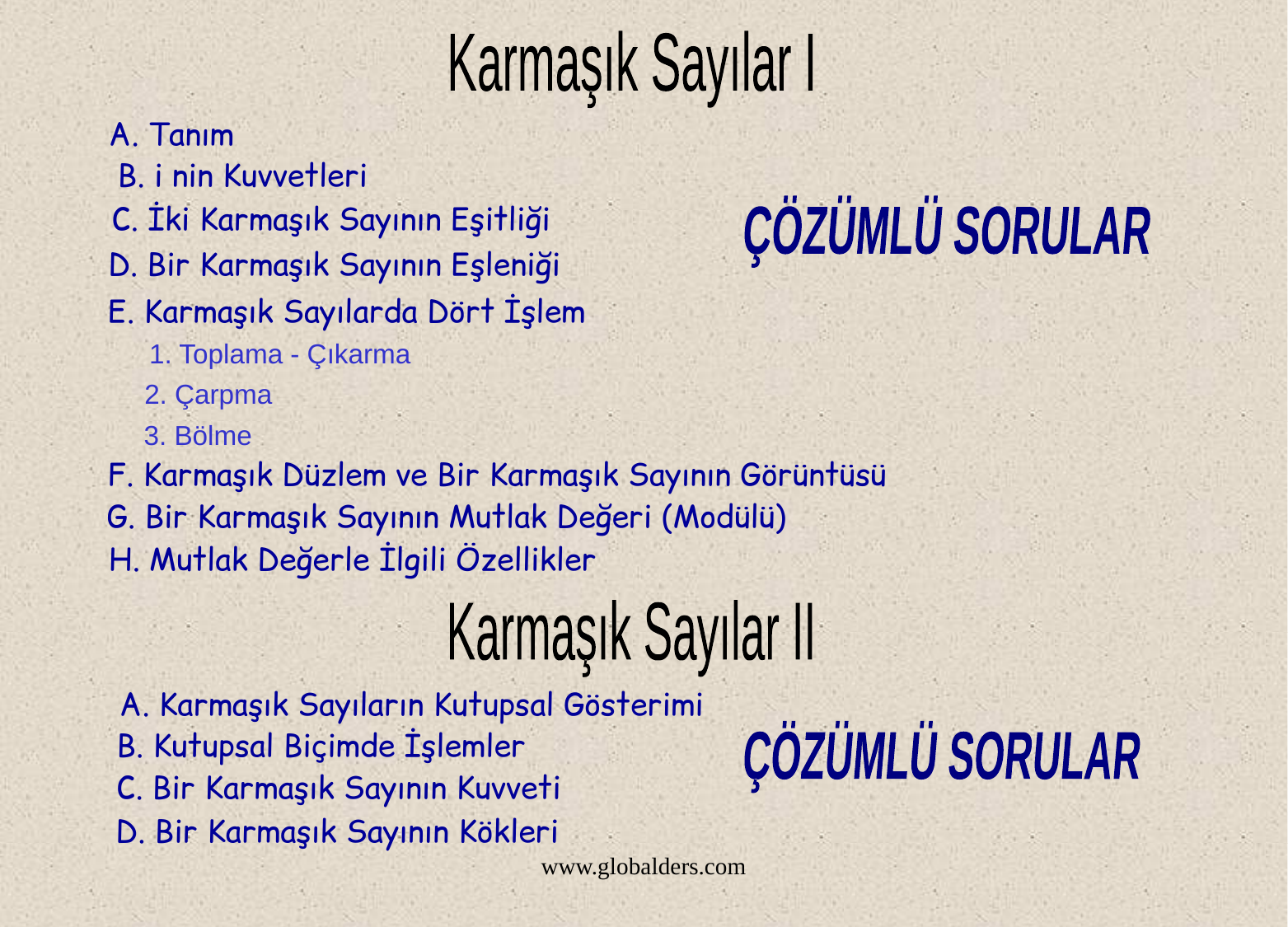

Karmaşık Sayılar I
A. Tanım
B. i nin Kuvvetleri
C. İki Karmaşık Sayının Eşitliği
ÇÖZÜMLÜ SORULAR
D. Bir Karmaşık Sayının Eşleniği
E. Karmaşık Sayılarda Dört İşlem
1. Toplama - Çıkarma
2. Çarpma
3. Bölme
F. Karmaşık Düzlem ve Bir Karmaşık Sayının Görüntüsü
G. Bir Karmaşık Sayının Mutlak Değeri (Modülü)
H. Mutlak Değerle İlgili Özellikler
Karmaşık Sayılar II
A. Karmaşık Sayıların Kutupsal Gösterimi
B. Kutupsal Biçimde İşlemler
ÇÖZÜMLÜ SORULAR
C. Bir Karmaşık Sayının Kuvveti
D. Bir Karmaşık Sayının Kökleri
www.globalders.com